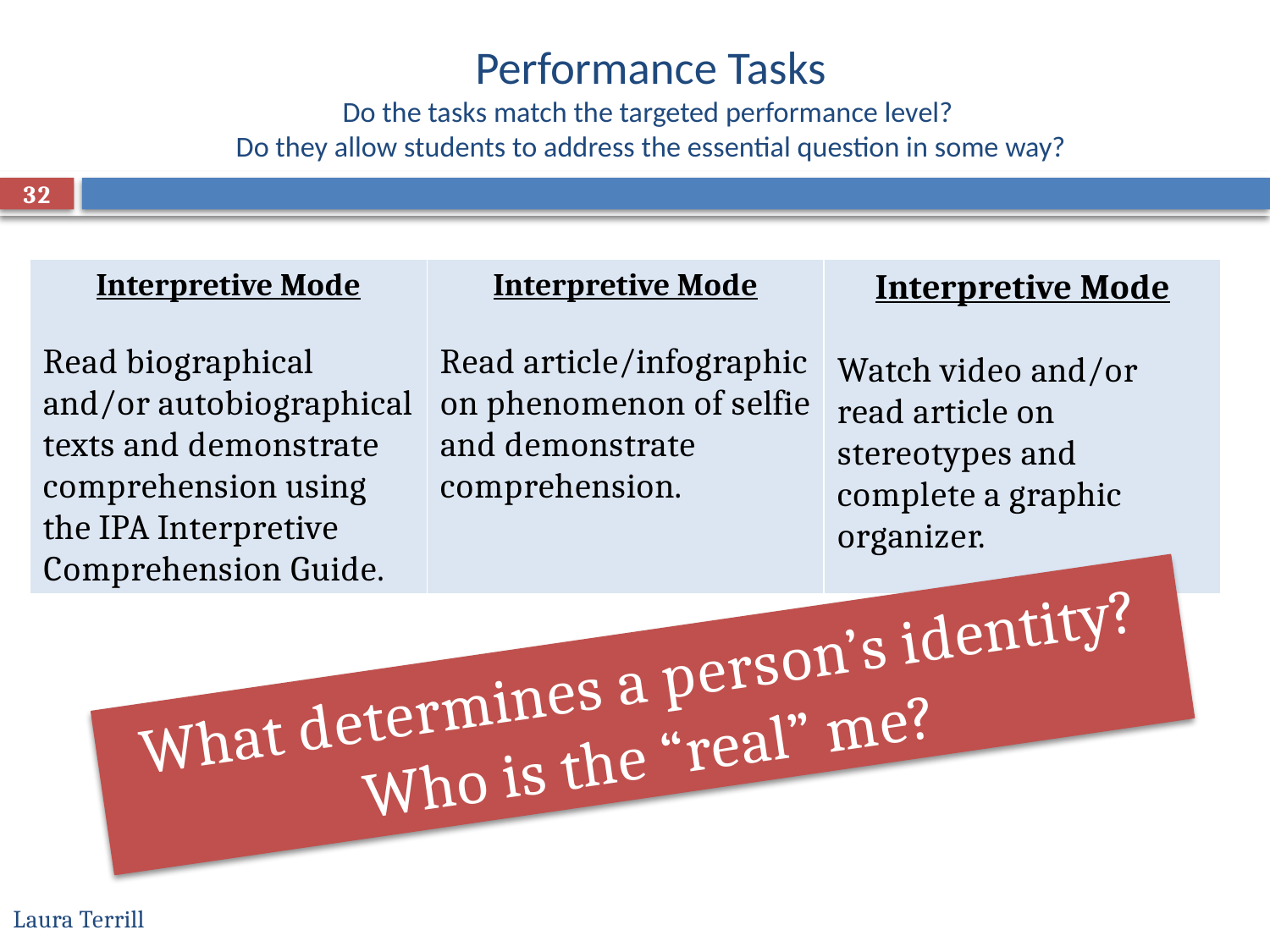

# Performance Tasks Do the tasks match the targeted performance level? Do they allow students to address the essential question in some way?
32
| Interpretive Mode Read biographical and/or autobiographical texts and demonstrate comprehension using the IPA Interpretive Comprehension Guide. | Interpretive Mode Read article/infographic on phenomenon of selfie and demonstrate comprehension. | Interpretive Mode Watch video and/or read article on stereotypes and complete a graphic organizer. |
| --- | --- | --- |
What determines a person’s identity?
Who is the “real” me?
Laura Terrill